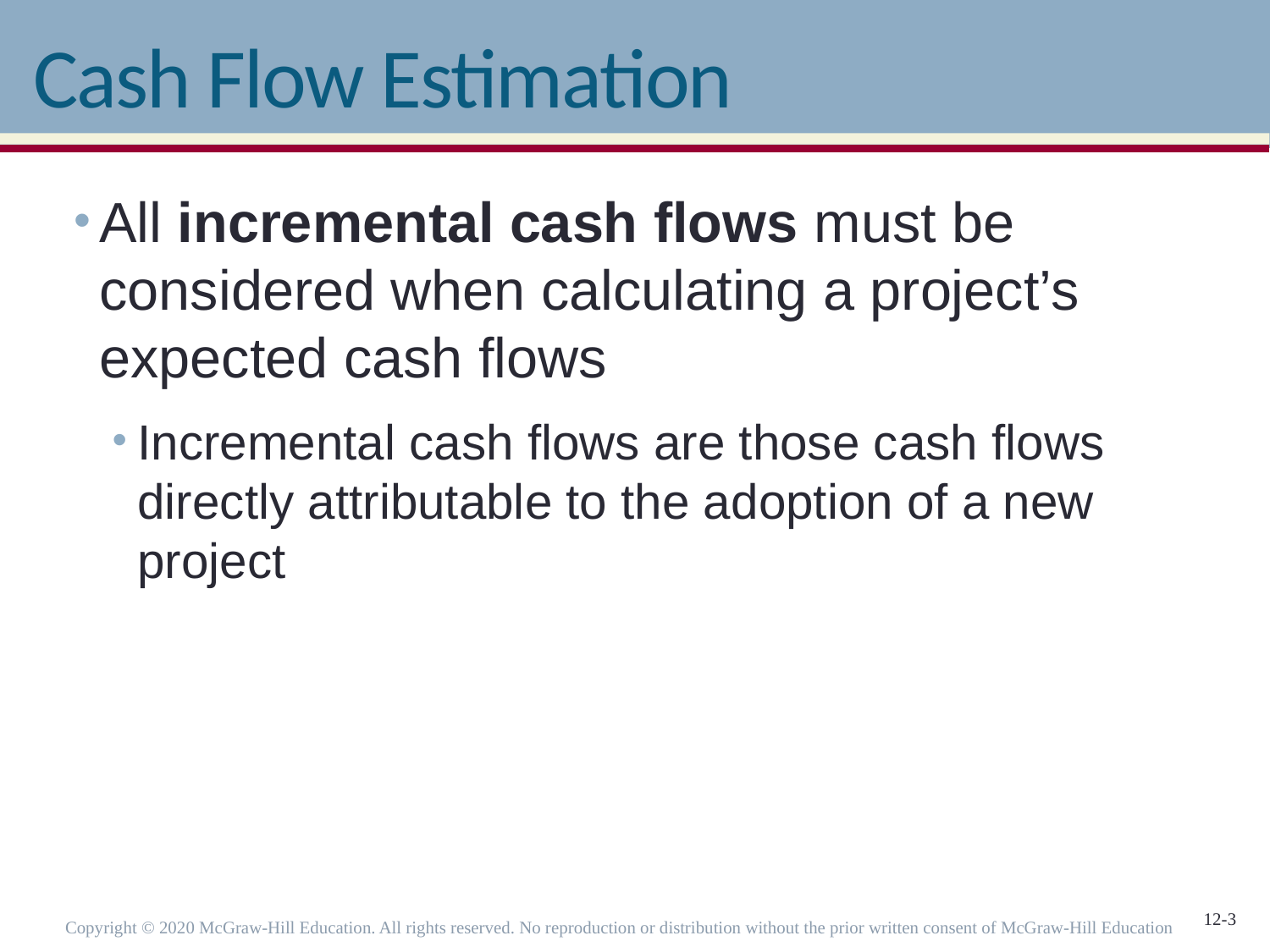

# Cash Flow Estimation
All incremental cash flows must be considered when calculating a project’s expected cash flows
Incremental cash flows are those cash flows directly attributable to the adoption of a new project

Copyright © 2020 McGraw-Hill Education. All rights reserved. No reproduction or distribution without the prior written consent of McGraw-Hill Education